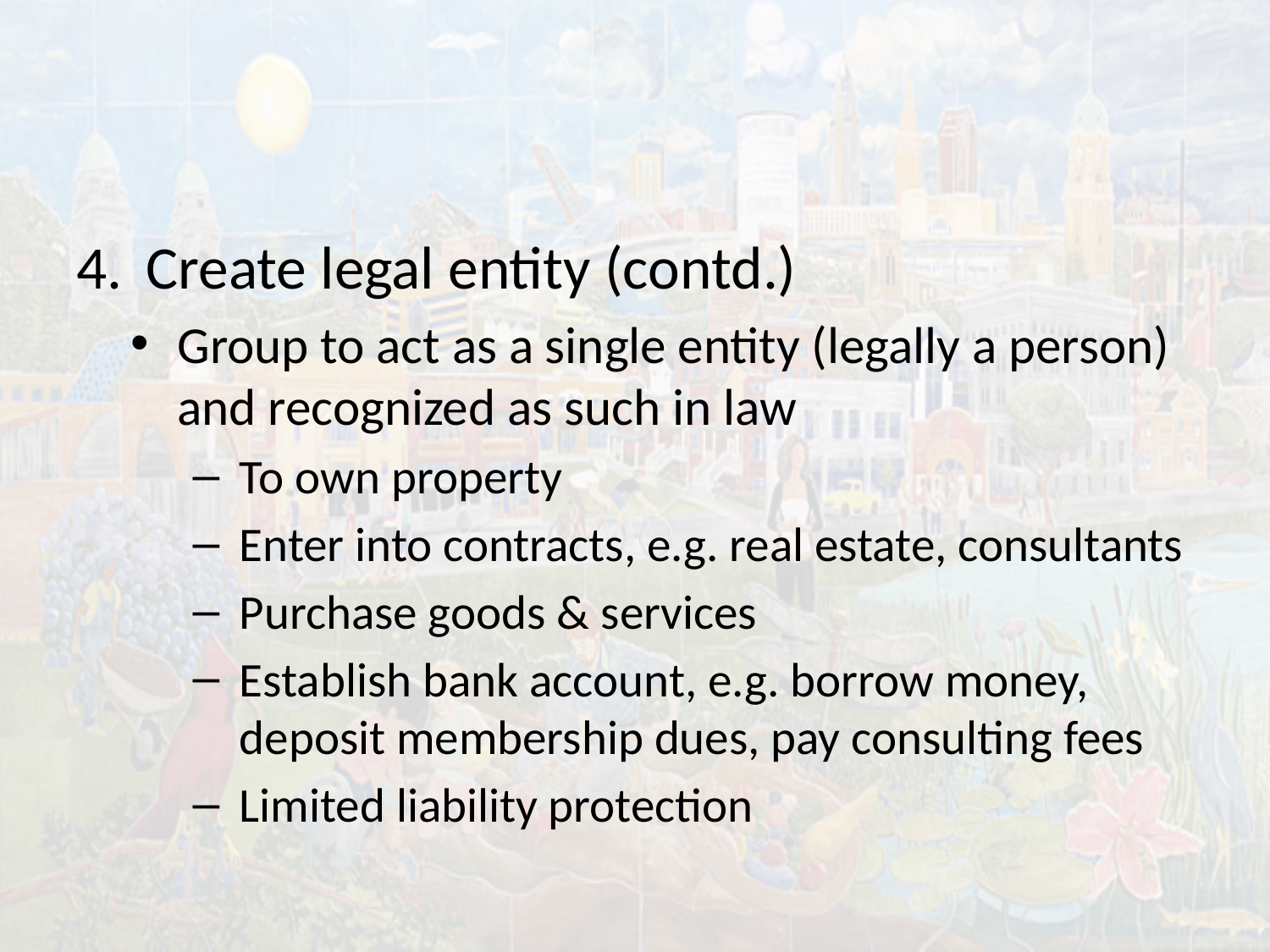

#
Create legal entity (contd.)
Group to act as a single entity (legally a person) and recognized as such in law
To own property
Enter into contracts, e.g. real estate, consultants
Purchase goods & services
Establish bank account, e.g. borrow money, deposit membership dues, pay consulting fees
Limited liability protection